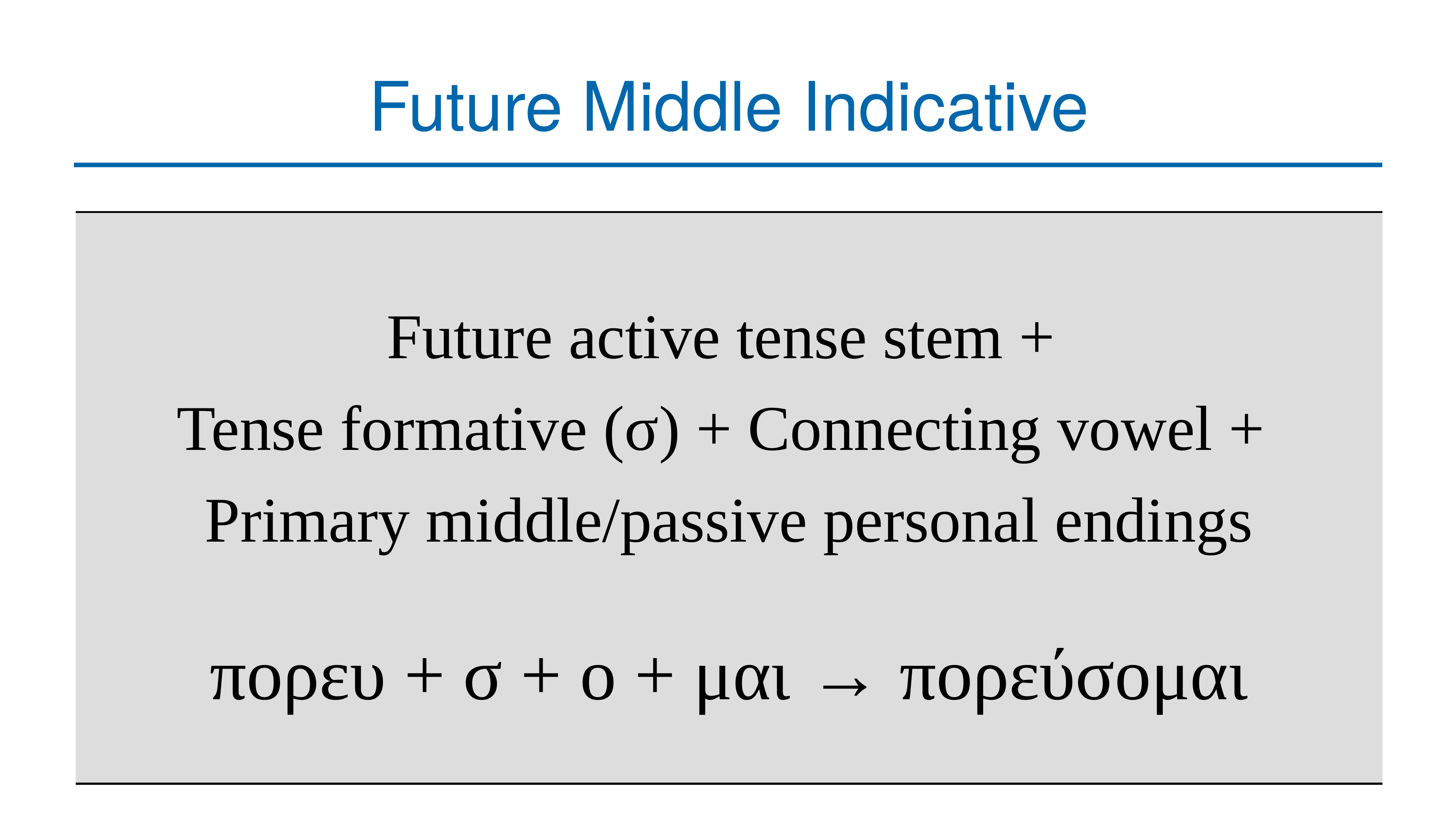

# Future Middle Indicative
| Future active tense stem + Tense formative (σ) + Connecting vowel + Primary middle/passive personal endings πορευ + σ + ο + μαι → πορεύσομαι |
| --- |